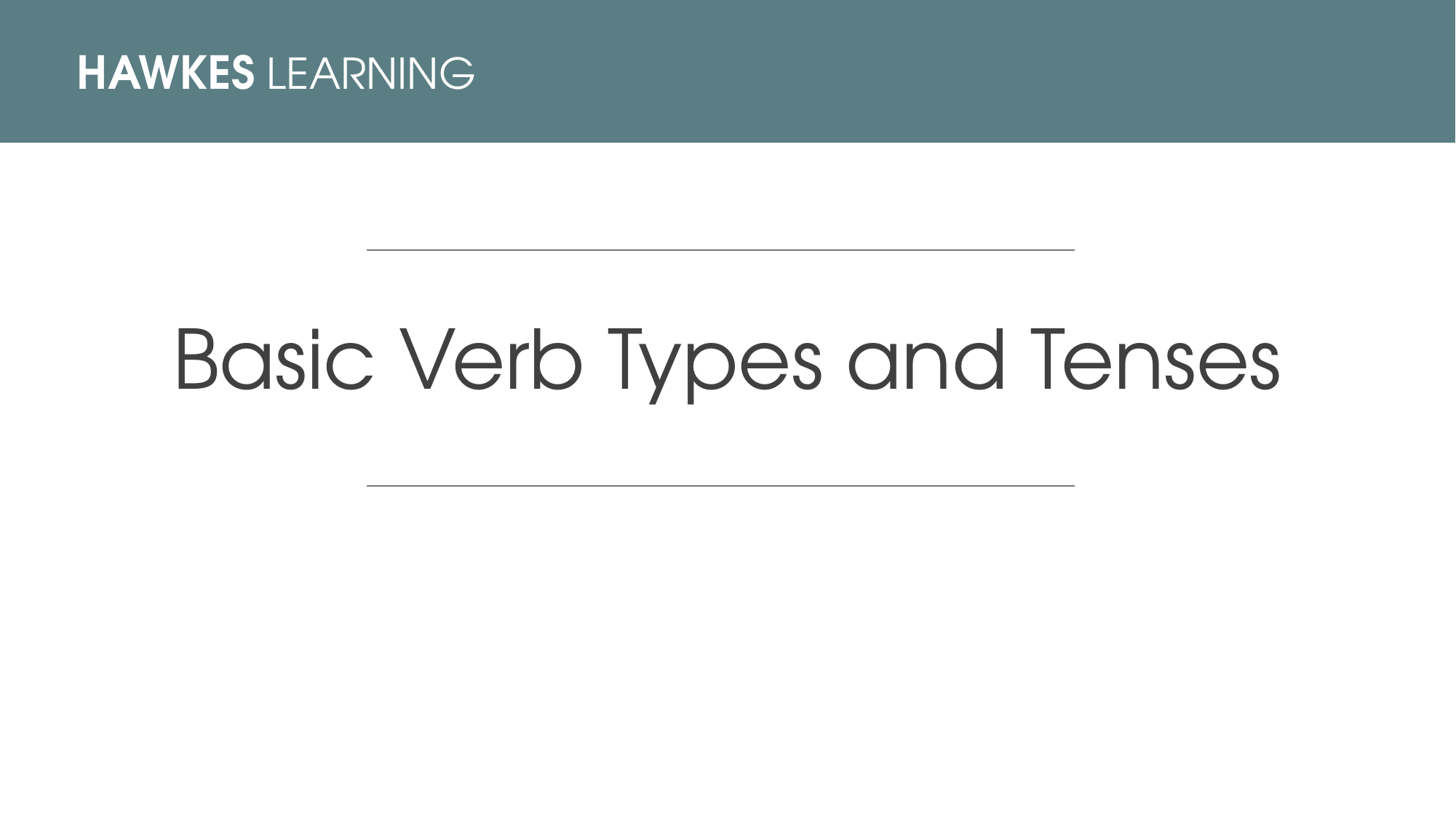

HAWKES LEARNING
Basic Verb Types and Tenses